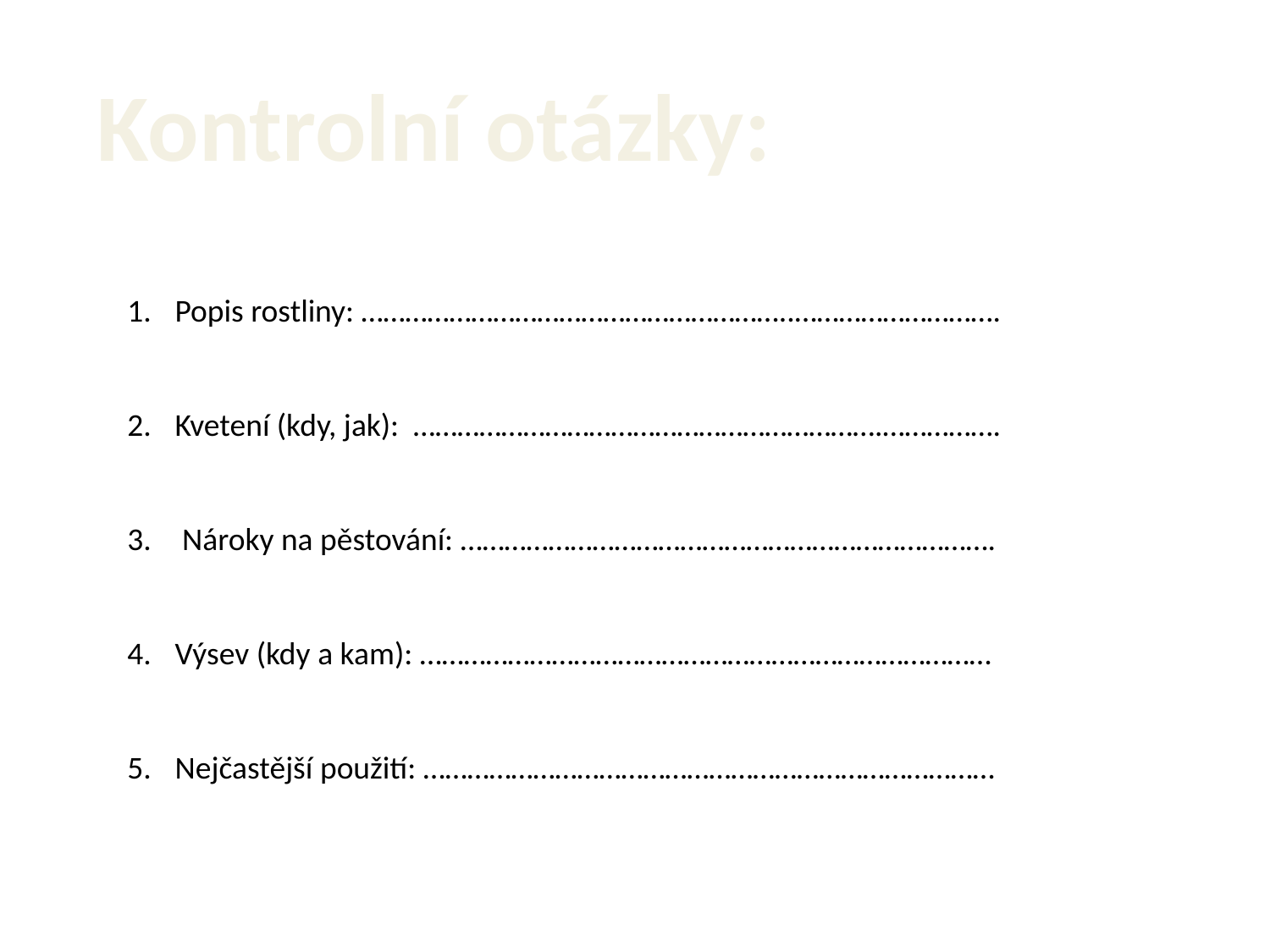

Kontrolní otázky:

Popis rostliny: …………………………………………………..……………………….

Kvetení (kdy, jak):  ……………………………………………………….…………….

 Nároky na pěstování: ……………………………………………………………….

Výsev (kdy a kam): ……………………………………………………………………

Nejčastější použití: ……………………………………………………………………